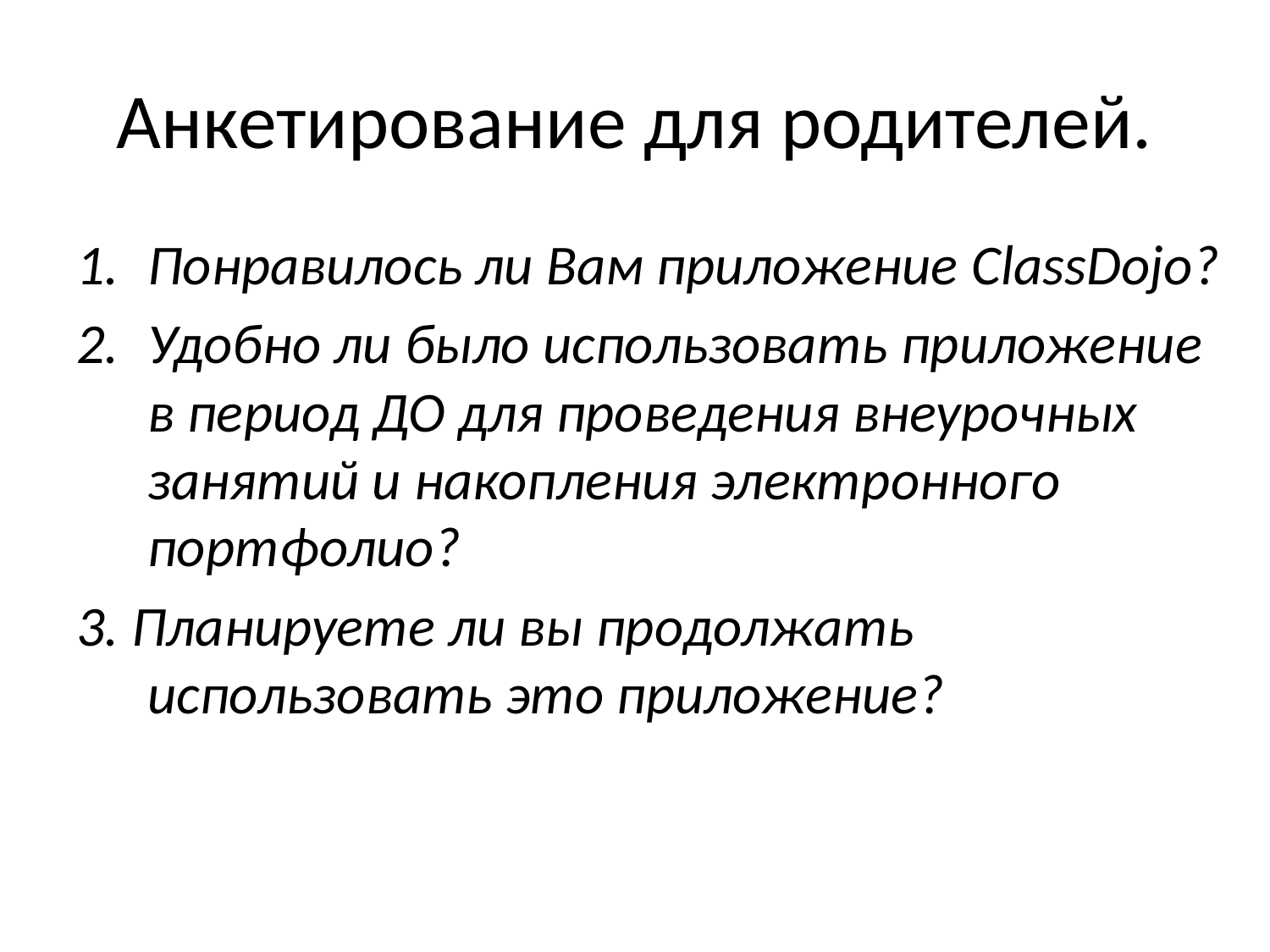

# Анкетирование для родителей.
Понравилось ли Вам приложение ClassDojo?
Удобно ли было использовать приложение в период ДО для проведения внеурочных занятий и накопления электронного портфолио?
3. Планируете ли вы продолжать использовать это приложение?